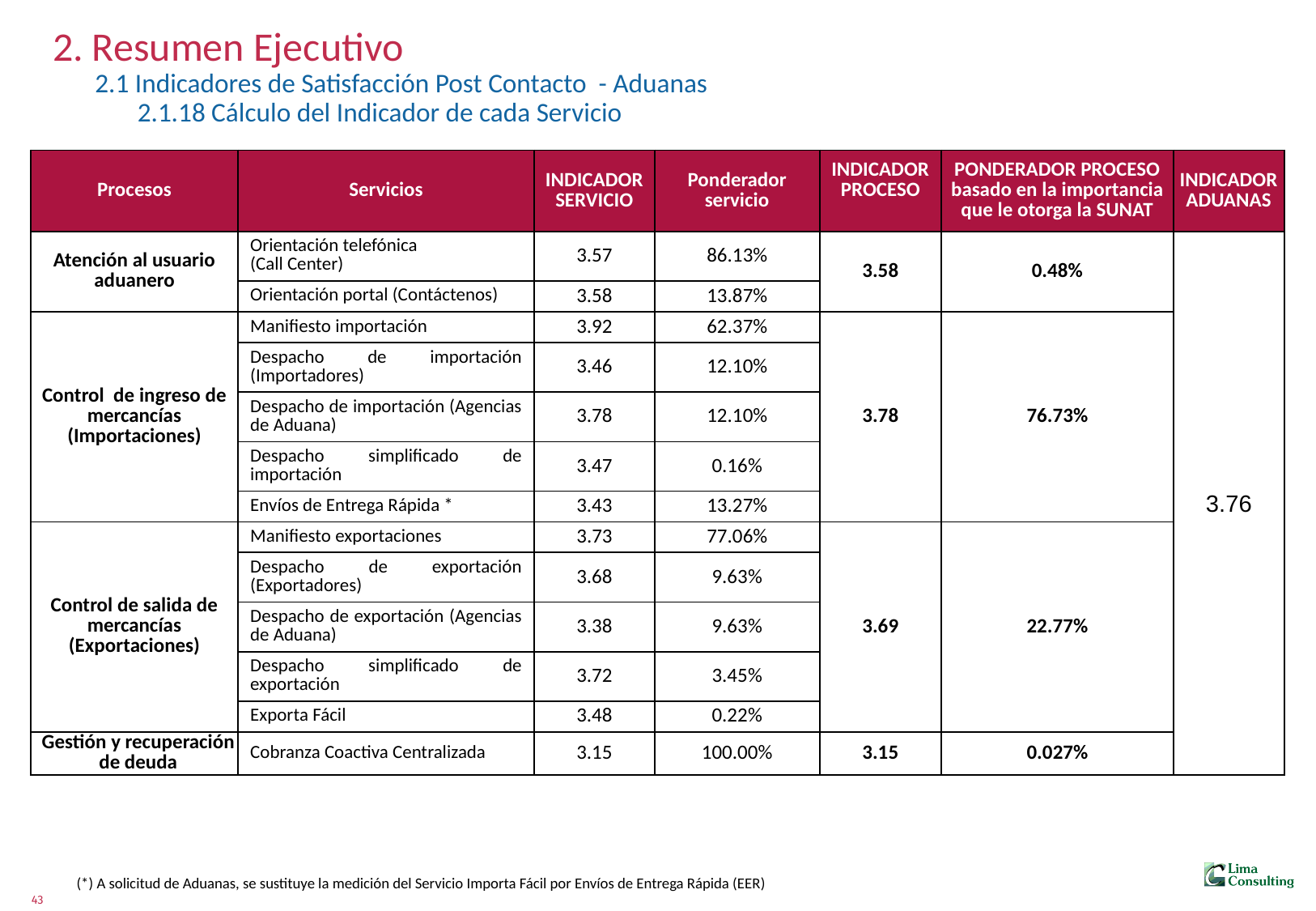

# 2. Resumen Ejecutivo 2.1 Indicadores de Satisfacción Post Contacto  - Aduanas 2.1.18 Cálculo del Indicador de cada Servicio
| Procesos | Servicios | INDICADOR SERVICIO | Ponderador servicio | INDICADOR PROCESO | PONDERADOR PROCESO basado en la importancia que le otorga la SUNAT | INDICADOR ADUANAS |
| --- | --- | --- | --- | --- | --- | --- |
| Atención al usuario aduanero | Orientación telefónica (Call Center) | 3.57 | 86.13% | 3.58 | 0.48% | 3.76 |
|  | Orientación portal (Contáctenos) | 3.58 | 13.87% |  |  |  |
| Control de ingreso de mercancías (Importaciones) | Manifiesto importación | 3.92 | 62.37% | 3.78 | 76.73% |  |
|  | Despacho de importación (Importadores) | 3.46 | 12.10% |  |  |  |
|  | Despacho de importación (Agencias de Aduana) | 3.78 | 12.10% |  |  |  |
|  | Despacho simplificado de importación | 3.47 | 0.16% |  |  |  |
|  | Envíos de Entrega Rápida \* | 3.43 | 13.27% |  |  |  |
| Control de salida de mercancías (Exportaciones) | Manifiesto exportaciones | 3.73 | 77.06% | 3.69 | 22.77% |  |
|  | Despacho de exportación (Exportadores) | 3.68 | 9.63% |  |  |  |
|  | Despacho de exportación (Agencias de Aduana) | 3.38 | 9.63% |  |  |  |
|  | Despacho simplificado de exportación | 3.72 | 3.45% |  |  |  |
|  | Exporta Fácil | 3.48 | 0.22% |  |  |  |
| Gestión y recuperación de deuda | Cobranza Coactiva Centralizada | 3.15 | 100.00% | 3.15 | 0.027% |  |
(*) A solicitud de Aduanas, se sustituye la medición del Servicio Importa Fácil por Envíos de Entrega Rápida (EER)